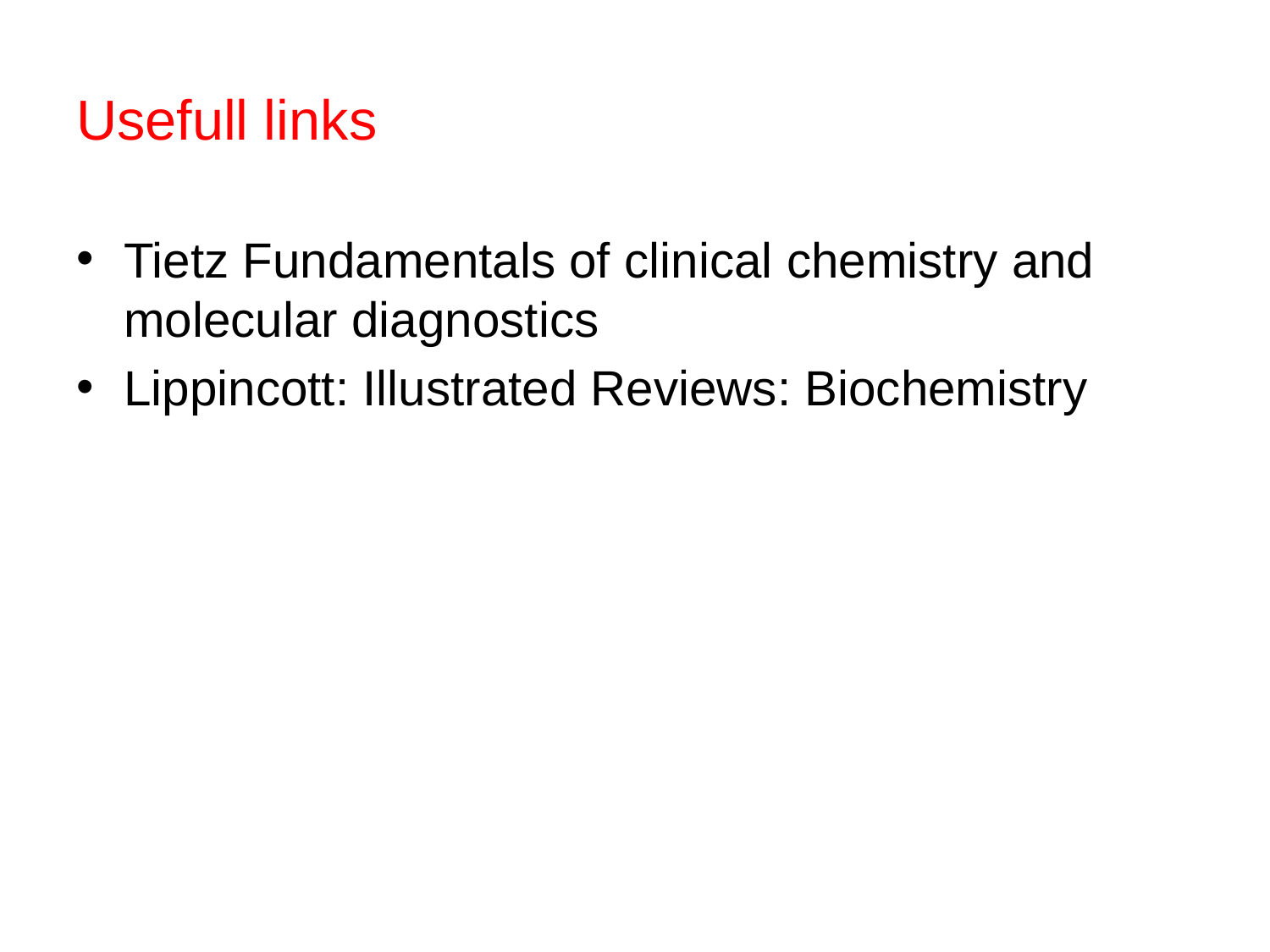

# Usefull links
Tietz Fundamentals of clinical chemistry and molecular diagnostics
Lippincott: Illustrated Reviews: Biochemistry